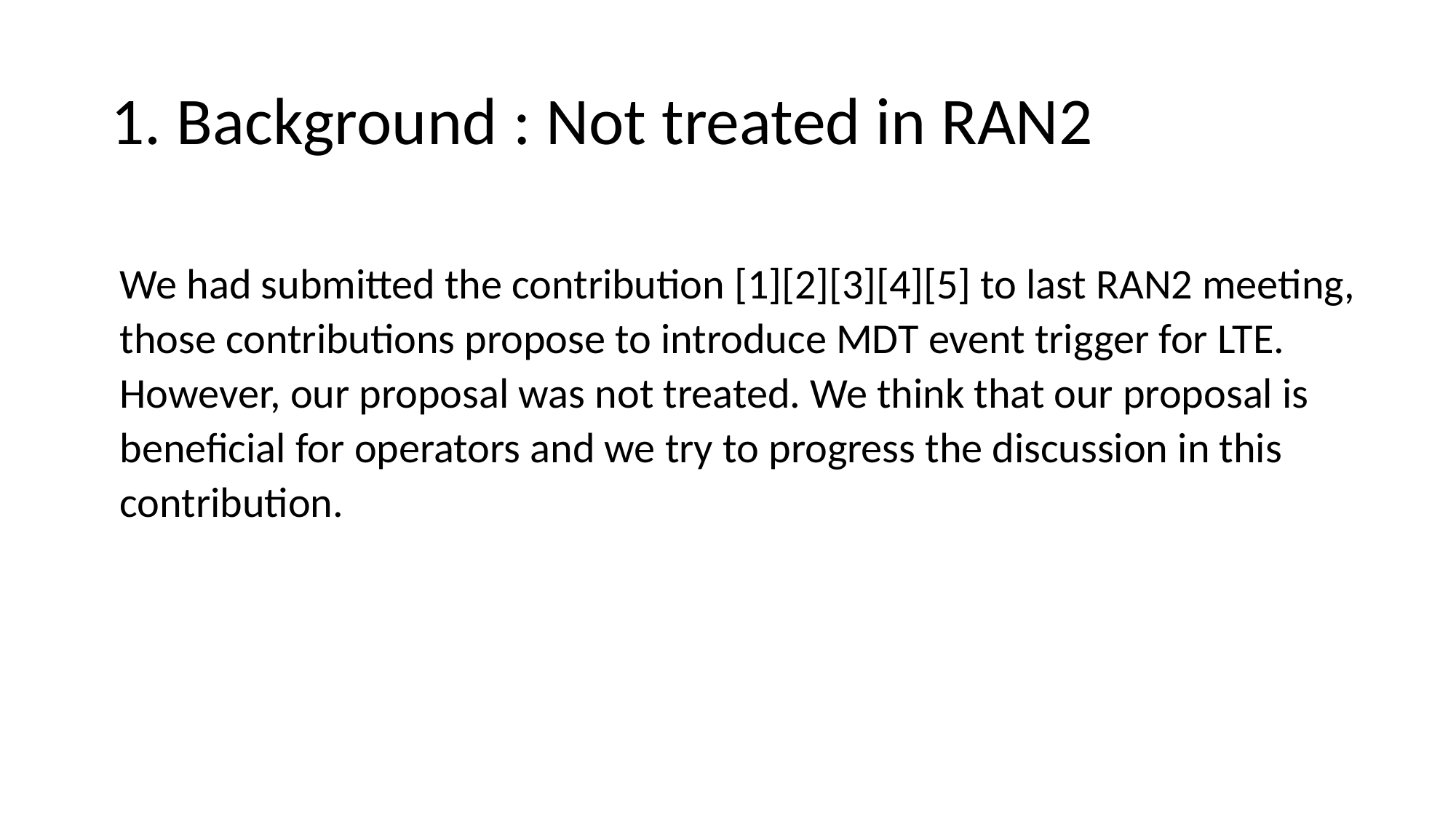

# 1. Background : Not treated in RAN2
We had submitted the contribution [1][2][3][4][5] to last RAN2 meeting, those contributions propose to introduce MDT event trigger for LTE. However, our proposal was not treated. We think that our proposal is beneficial for operators and we try to progress the discussion in this contribution.